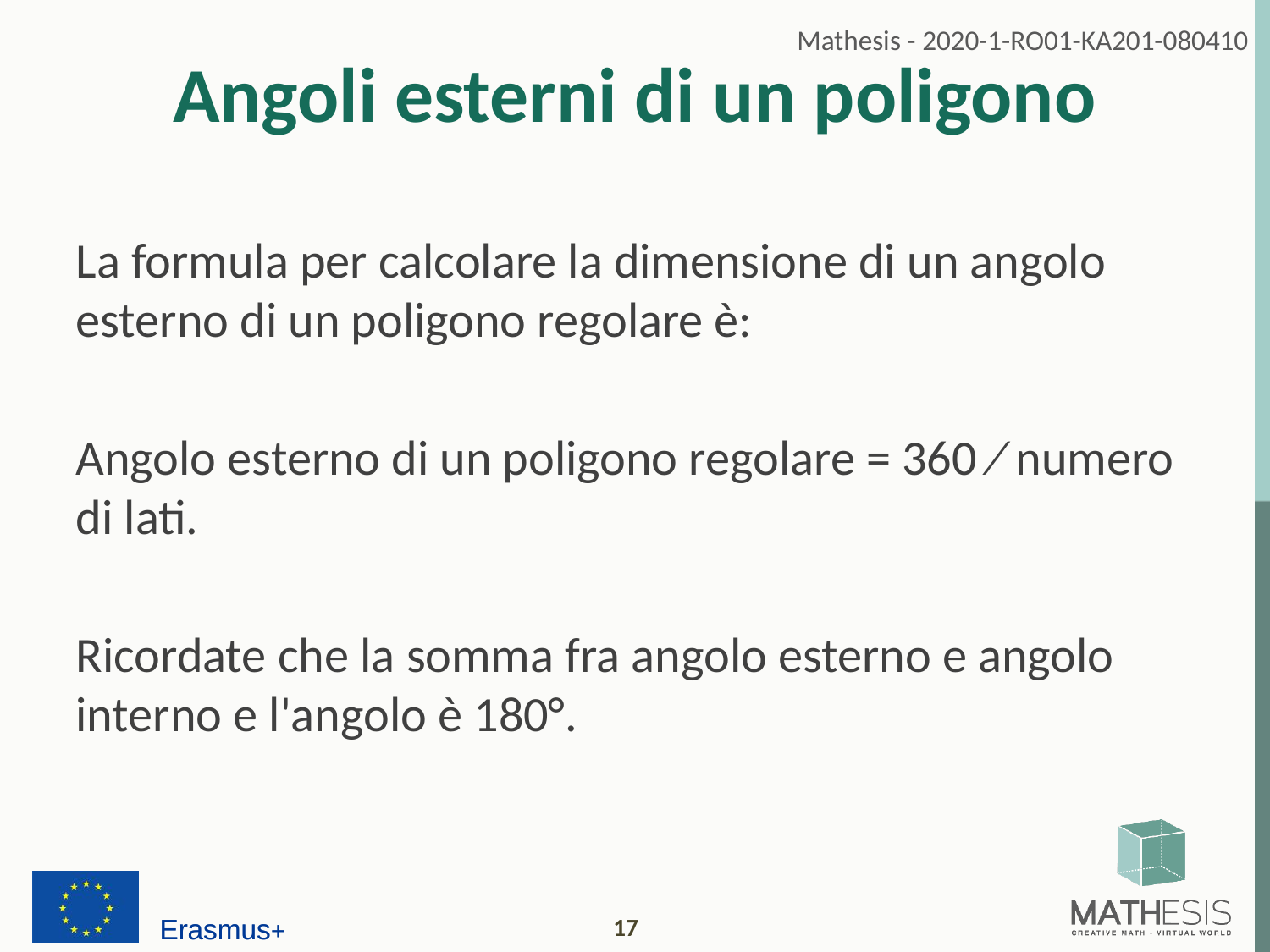

# Angoli esterni di un poligono
La formula per calcolare la dimensione di un angolo esterno di un poligono regolare è:

Angolo esterno di un poligono regolare = 360 ∕ numero di lati.

Ricordate che la somma fra angolo esterno e angolo interno e l'angolo è 180°.